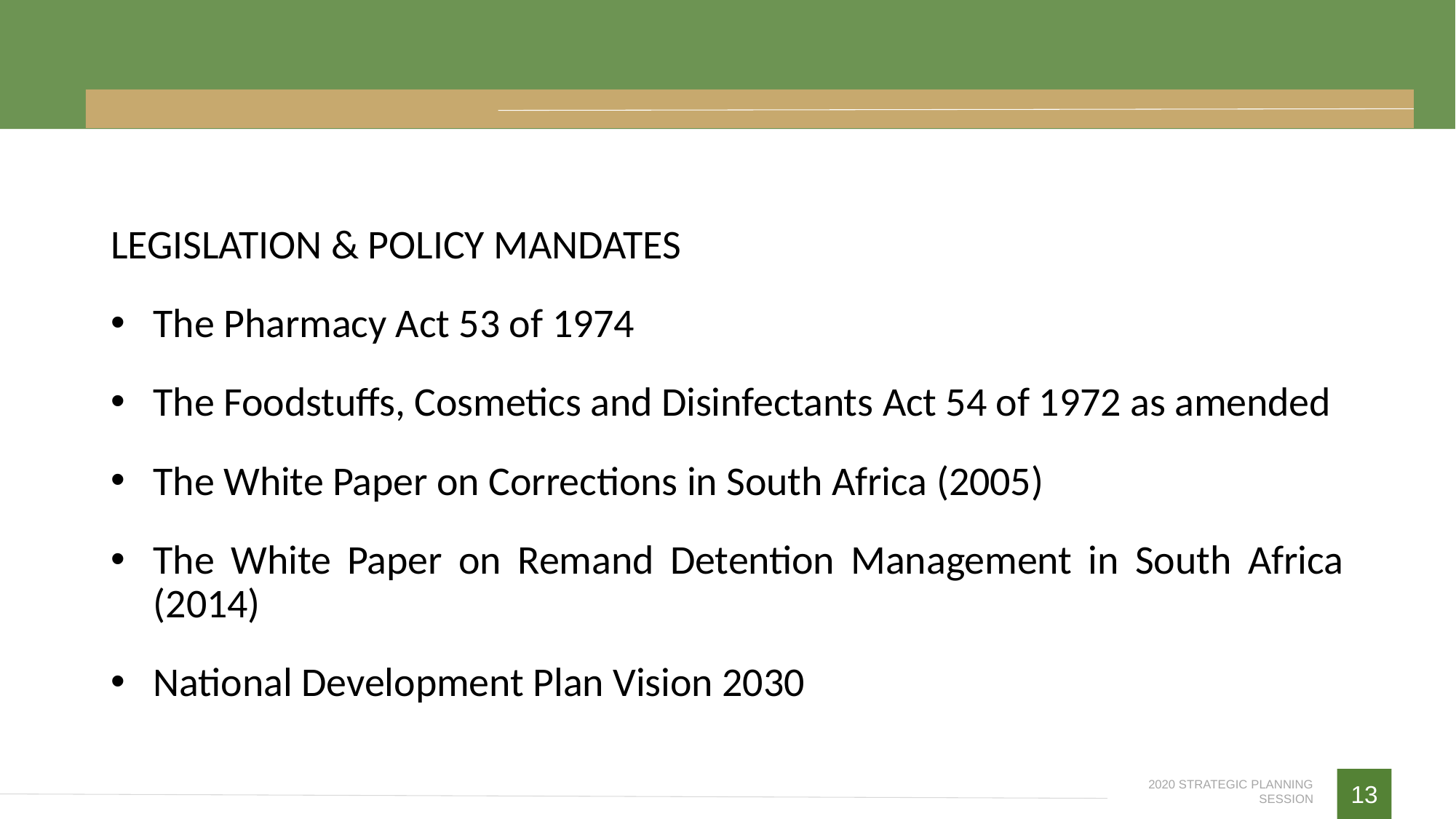

LEGISLATION & POLICY MANDATES
The Pharmacy Act 53 of 1974
The Foodstuffs, Cosmetics and Disinfectants Act 54 of 1972 as amended
The White Paper on Corrections in South Africa (2005)
The White Paper on Remand Detention Management in South Africa (2014)
National Development Plan Vision 2030